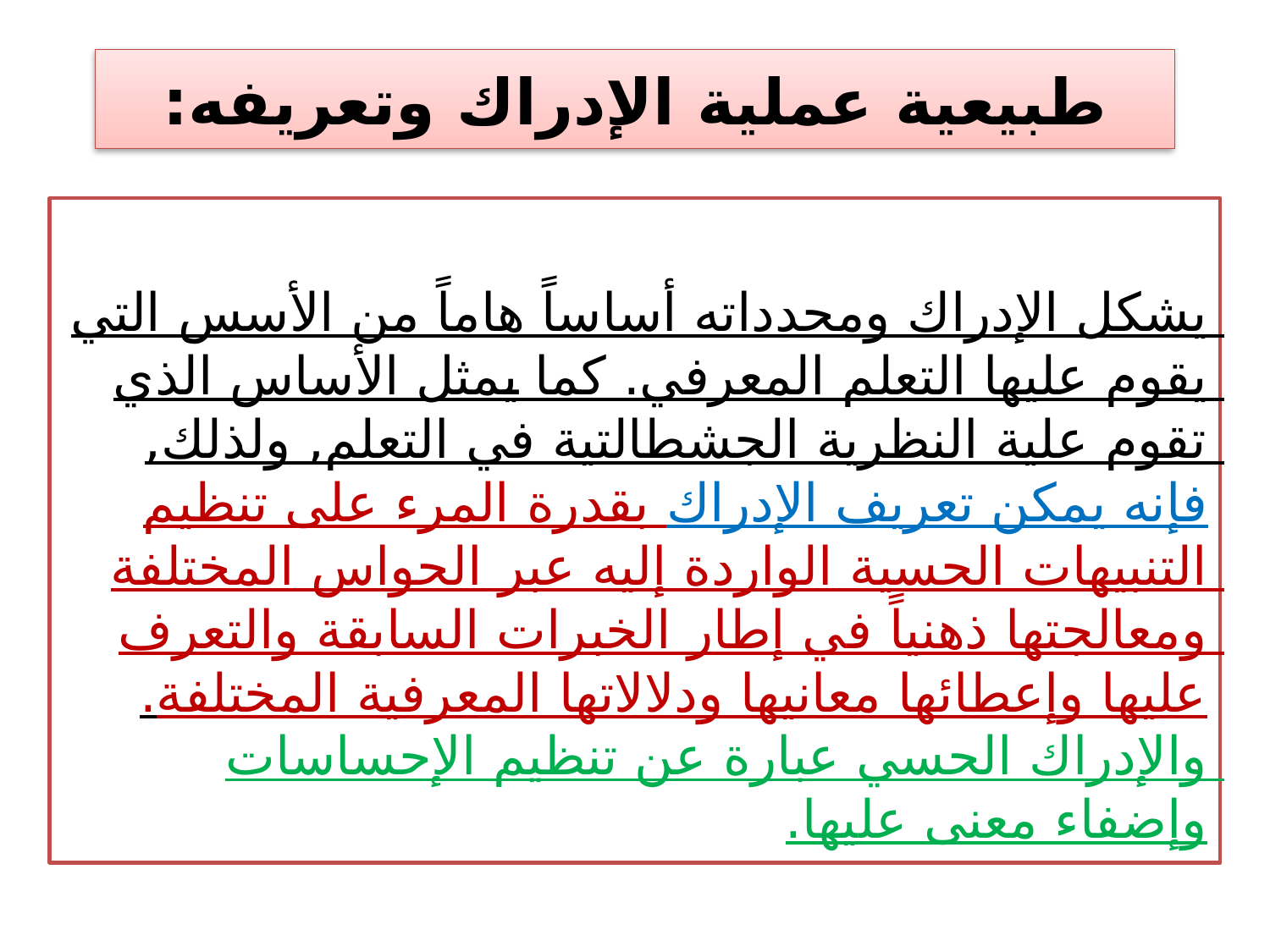

# طبيعية عملية الإدراك وتعريفه:

يشكل الإدراك ومحدداته أساساً هاماً من الأسس التي يقوم عليها التعلم المعرفي. كما يمثل الأساس الذي تقوم علية النظرية الجشطالتية في التعلم, ولذلك, فإنه يمكن تعريف الإدراك بقدرة المرء على تنظيم التنبيهات الحسية الواردة إليه عبر الحواس المختلفة ومعالجتها ذهنياً في إطار الخبرات السابقة والتعرف عليها وإعطائها معانيها ودلالاتها المعرفية المختلفة. والإدراك الحسي عبارة عن تنظيم الإحساسات وإضفاء معنى عليها.